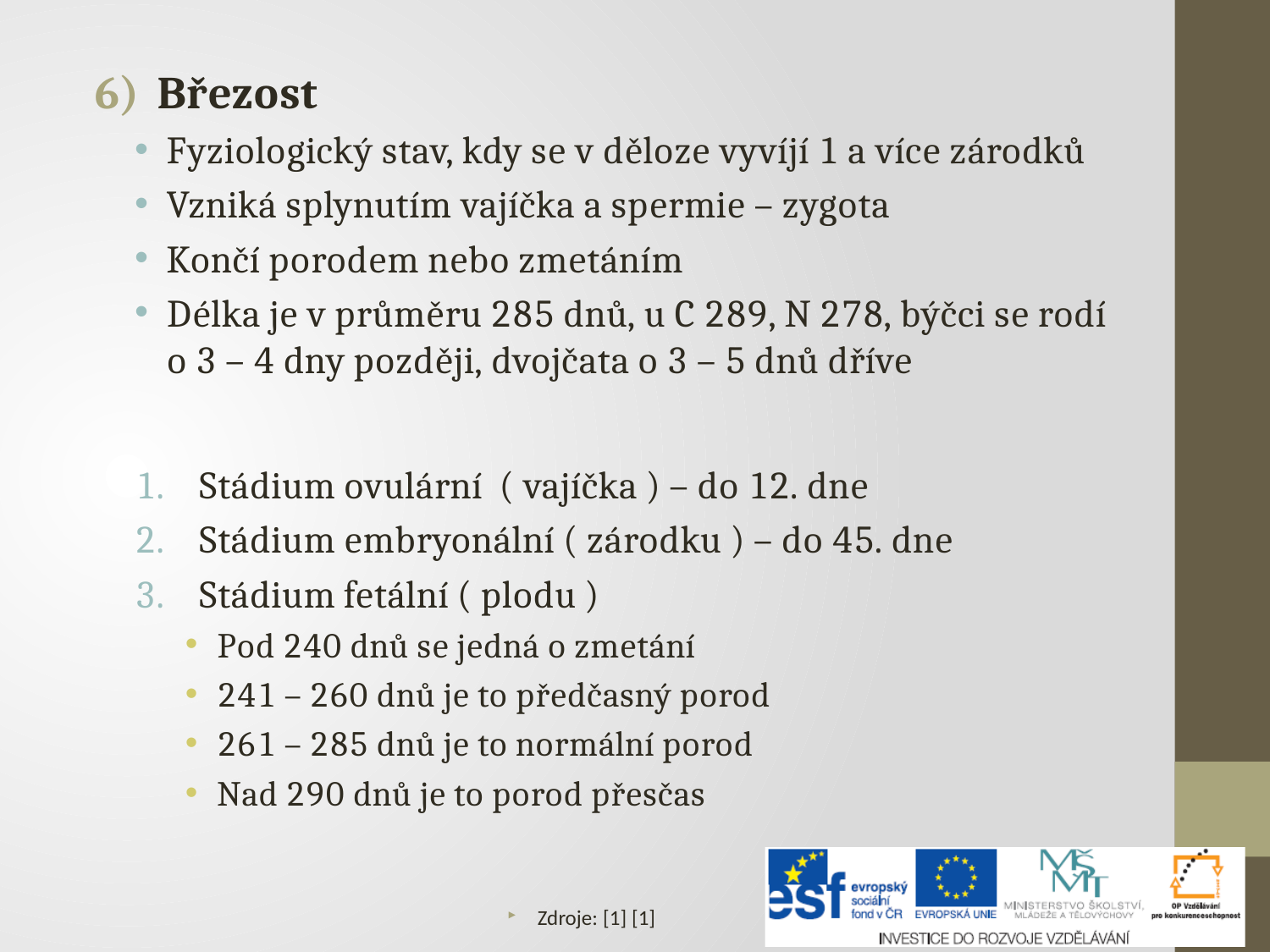

Březost
Fyziologický stav, kdy se v děloze vyvíjí 1 a více zárodků
Vzniká splynutím vajíčka a spermie – zygota
Končí porodem nebo zmetáním
Délka je v průměru 285 dnů, u C 289, N 278, býčci se rodí o 3 – 4 dny později, dvojčata o 3 – 5 dnů dříve

Stádium ovulární  ( vajíčka ) – do 12. dne
Stádium embryonální ( zárodku ) – do 45. dne
Stádium fetální ( plodu )
Pod 240 dnů se jedná o zmetání
241 – 260 dnů je to předčasný porod
261 – 285 dnů je to normální porod
Nad 290 dnů je to porod přesčas

Zdroje: [1] [1]